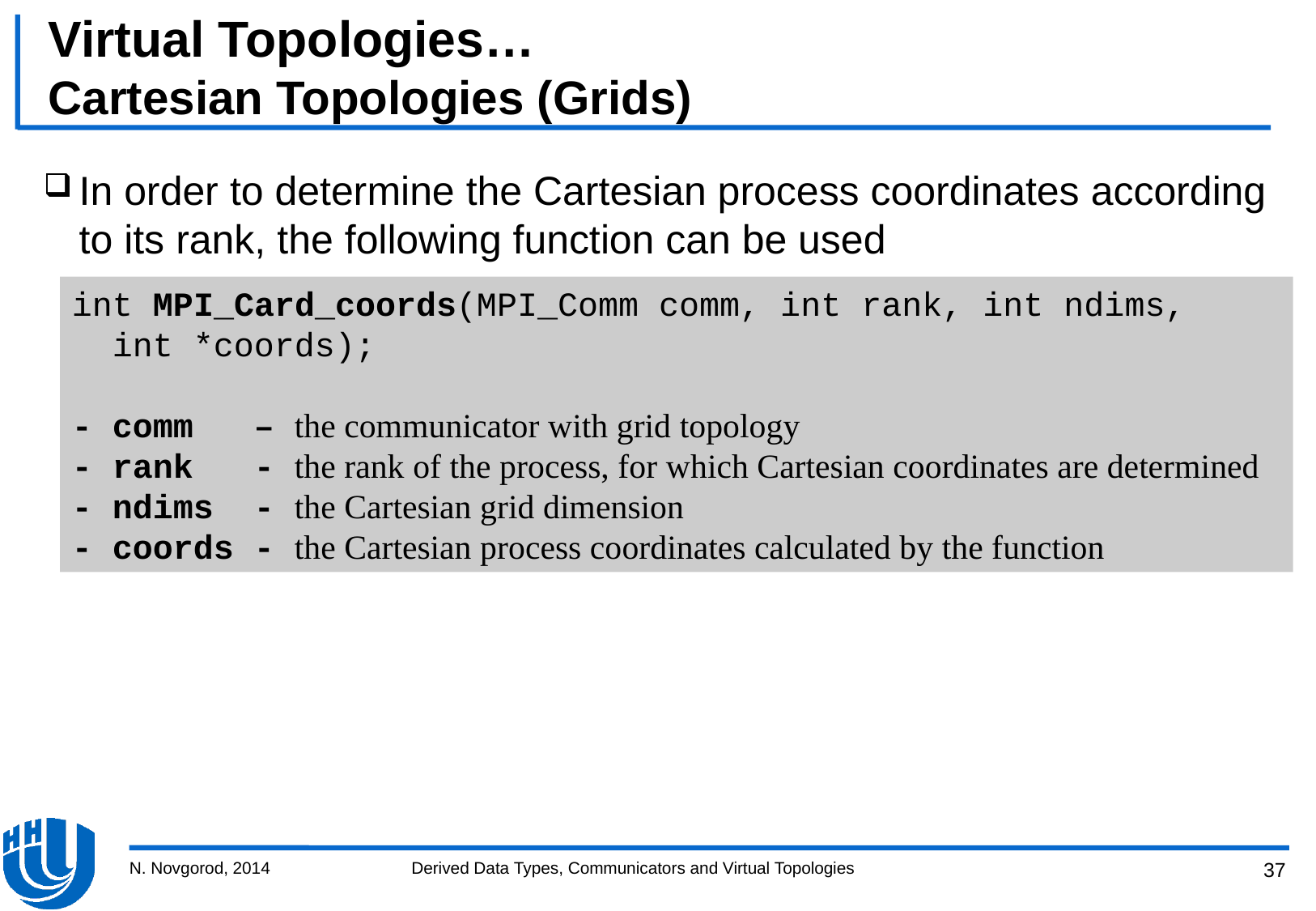

# Virtual Topologies… Cartesian Topologies (Grids)
In order to determine the Cartesian process coordinates according to its rank, the following function can be used
int MPI_Card_coords(MPI_Comm comm, int rank, int ndims,
  int *coords);

- comm   – the communicator with grid topology
- rank   - the rank of the process, for which Cartesian coordinates are determined
- ndims  - the Cartesian grid dimension
- coords - the Cartesian process coordinates calculated by the function
N. Novgorod, 2014
Derived Data Types, Communicators and Virtual Topologies
37